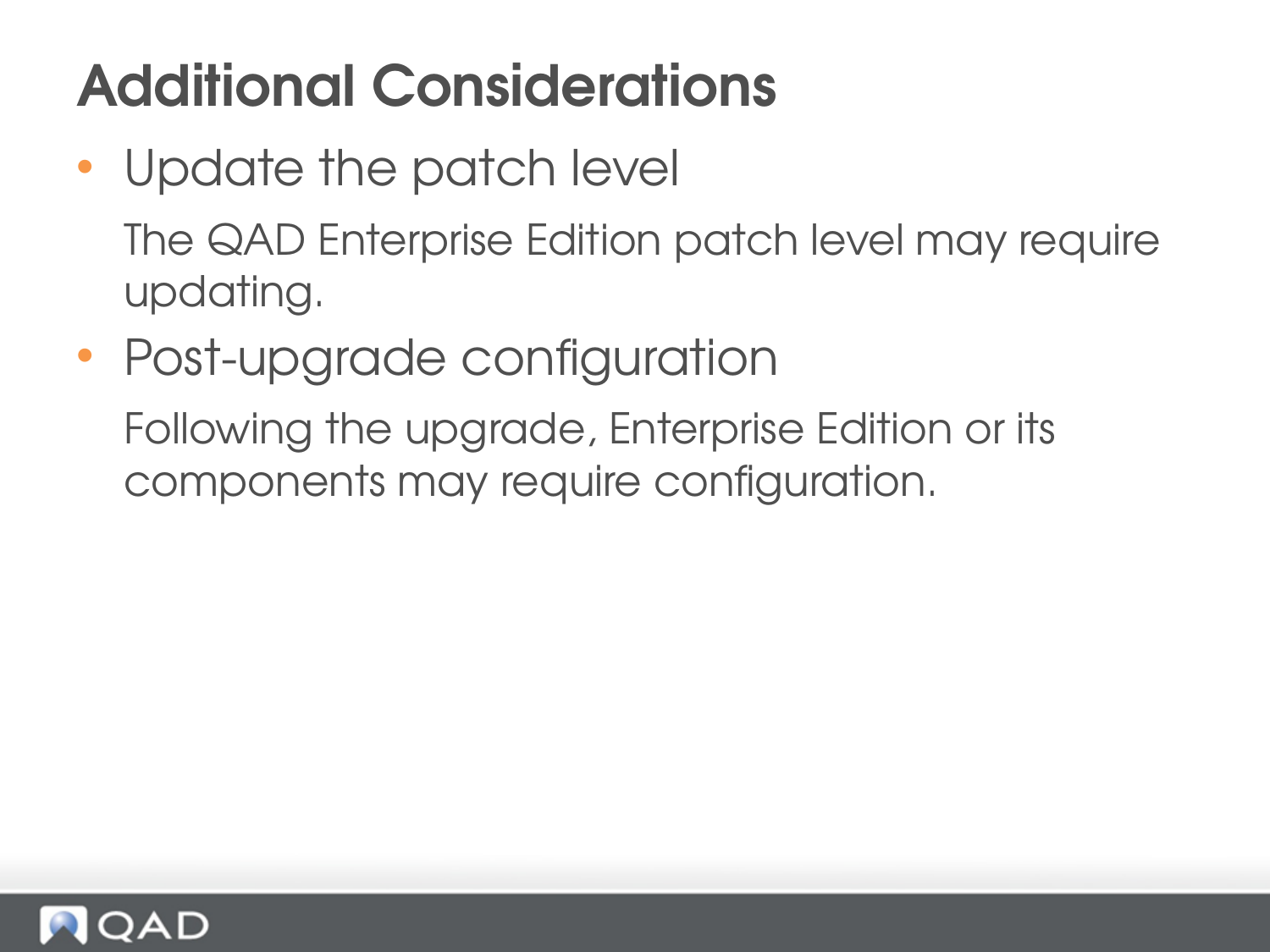

# Additional Considerations
Update the patch level
	The QAD Enterprise Edition patch level may require updating.
Post-upgrade configuration
	Following the upgrade, Enterprise Edition or its components may require configuration.